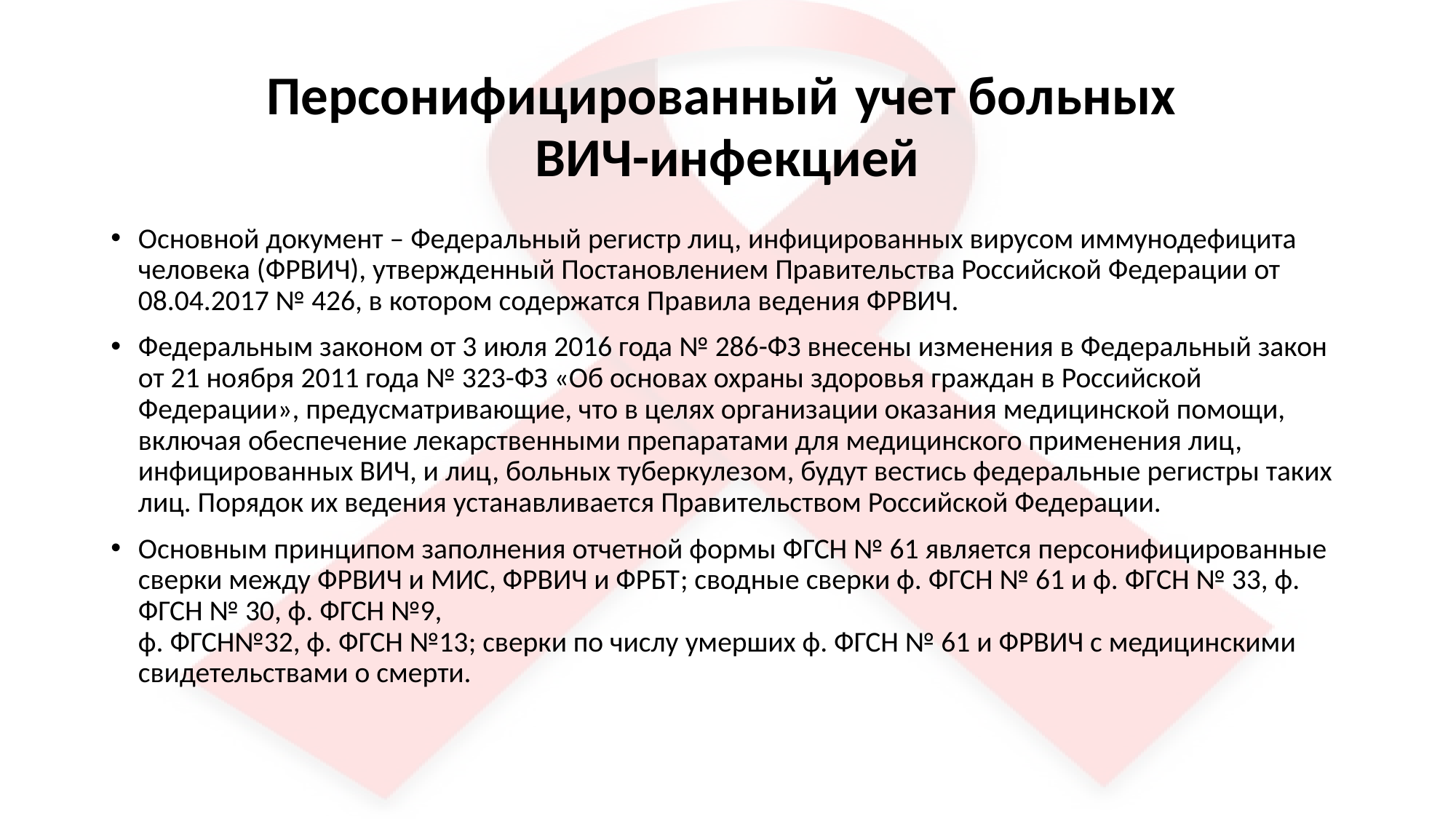

# Персонифицированный учет больных ВИЧ-инфекцией
Основной документ – Федеральный регистр лиц, инфицированных вирусом иммунодефицита человека (ФРВИЧ), утвержденный Постановлением Правительства Российской Федерации от 08.04.2017 № 426, в котором содержатся Правила ведения ФРВИЧ.
Федеральным законом от 3 июля 2016 года № 286-ФЗ внесены изменения в Федеральный закон от 21 ноября 2011 года № 323-ФЗ «Об основах охраны здоровья граждан в Российской Федерации», предусматривающие, что в целях организации оказания медицинской помощи, включая обеспечение лекарственными препаратами для медицинского применения лиц, инфицированных ВИЧ, и лиц, больных туберкулезом, будут вестись федеральные регистры таких лиц. Порядок их ведения устанавливается Правительством Российской Федерации.
Основным принципом заполнения отчетной формы ФГСН № 61 является персонифицированные сверки между ФРВИЧ и МИС, ФРВИЧ и ФРБТ; сводные сверки ф. ФГСН № 61 и ф. ФГСН № 33, ф. ФГСН № 30, ф. ФГСН №9,
ф. ФГСН№32, ф. ФГСН №13; сверки по числу умерших ф. ФГСН № 61 и ФРВИЧ с медицинскими свидетельствами о смерти.